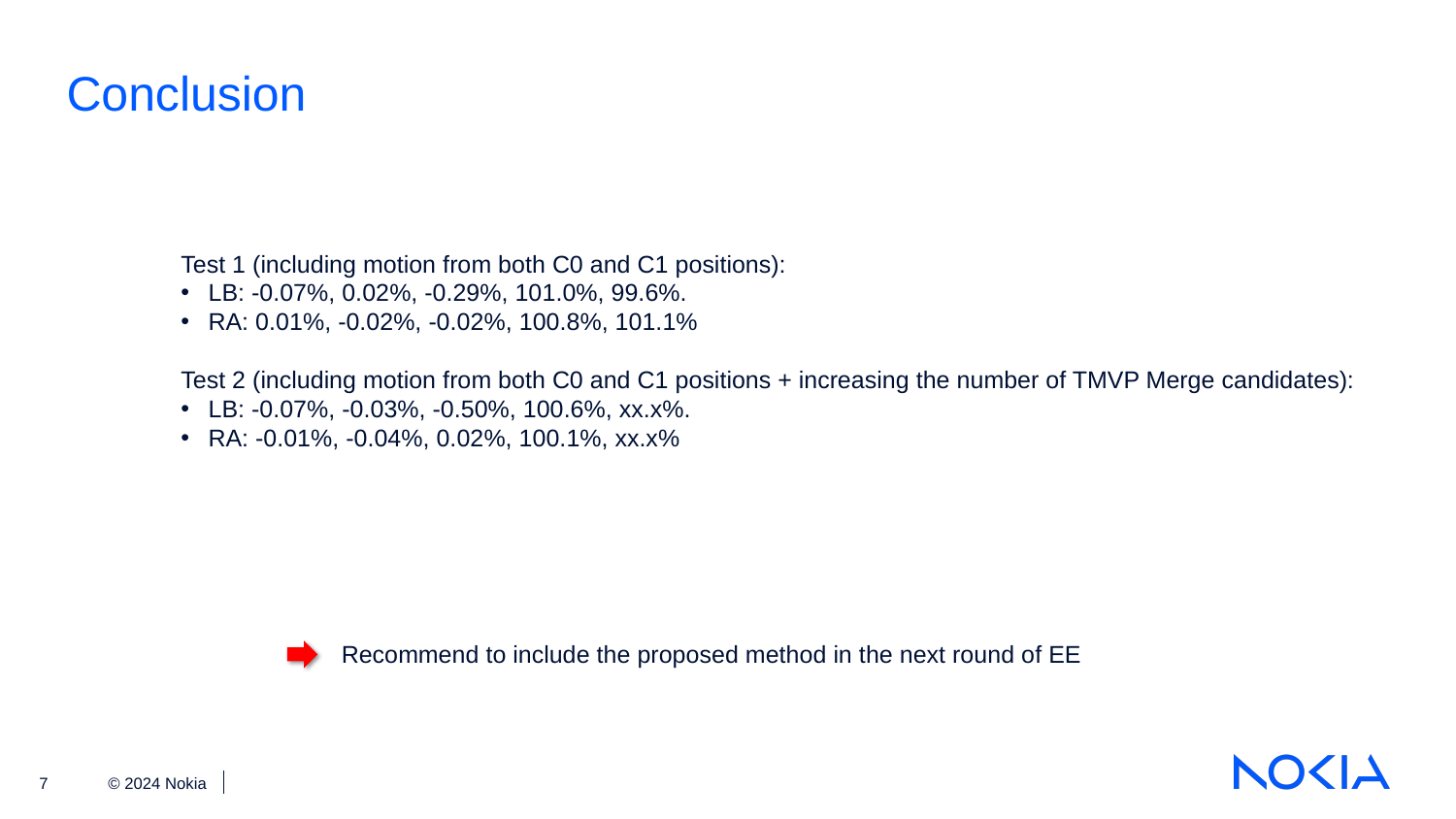

Conclusion
Test 1 (including motion from both C0 and C1 positions):
LB: -0.07%, 0.02%, -0.29%, 101.0%, 99.6%.
RA: 0.01%, -0.02%, -0.02%, 100.8%, 101.1%

Test 2 (including motion from both C0 and C1 positions + increasing the number of TMVP Merge candidates):
LB: -0.07%, -0.03%, -0.50%, 100.6%, xx.x%.
RA: -0.01%, -0.04%, 0.02%, 100.1%, xx.x%
Recommend to include the proposed method in the next round of EE